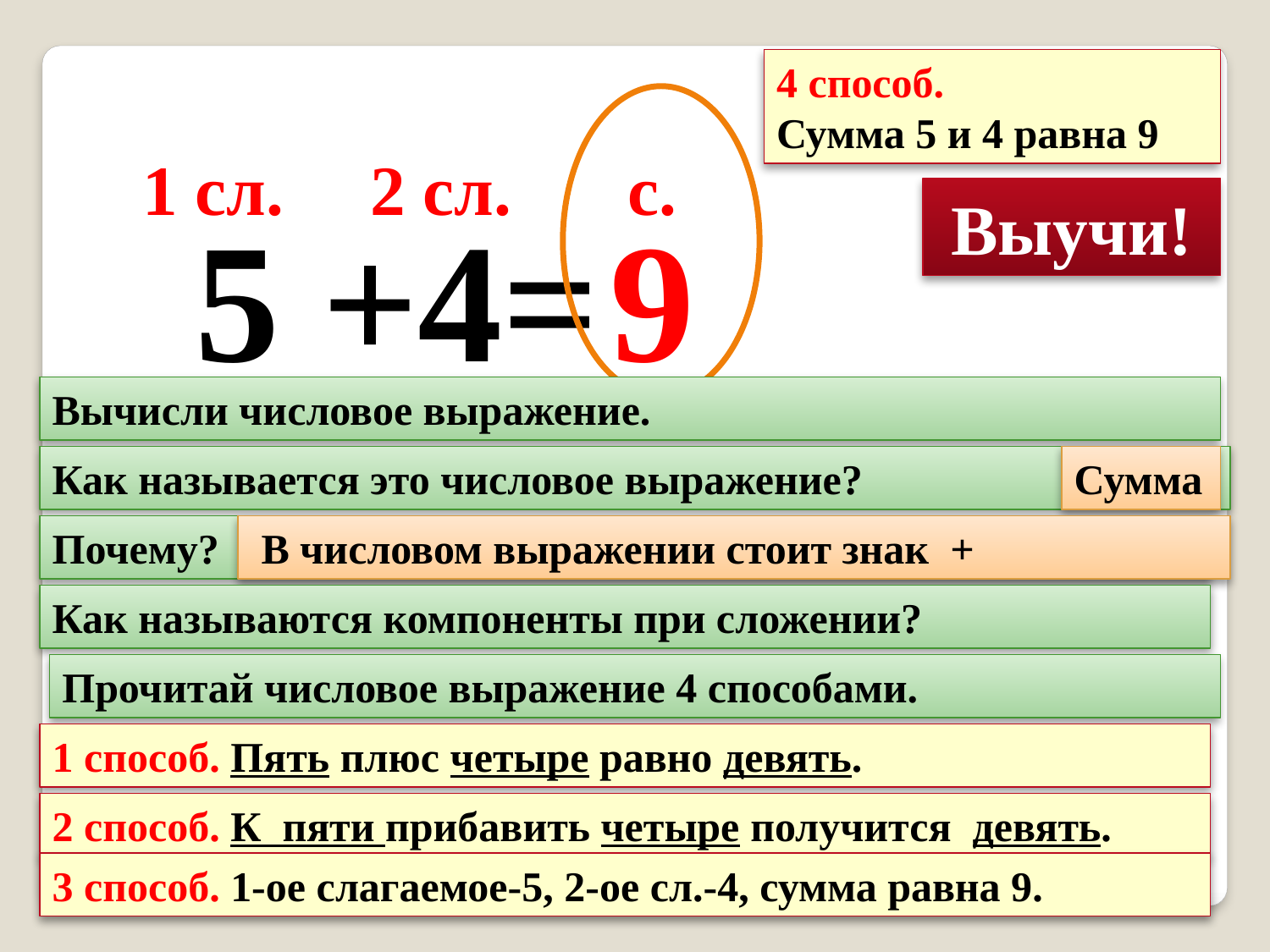

4 способ.
Сумма 5 и 4 равна 9

1 сл.
2 сл.
с.
Выучи!
9
5 +4=
Вычисли числовое выражение.
Как называется это числовое выражение?
Сумма
Почему?
 В числовом выражении стоит знак  +
Как называются компоненты при сложении?
Прочитай числовое выражение 4 способами.
1 способ. Пять плюс четыре равно девять.
2 способ. К  пяти прибавить четыре получится  девять.
3 способ. 1-ое слагаемое-5, 2-ое сл.-4, сумма равна 9.